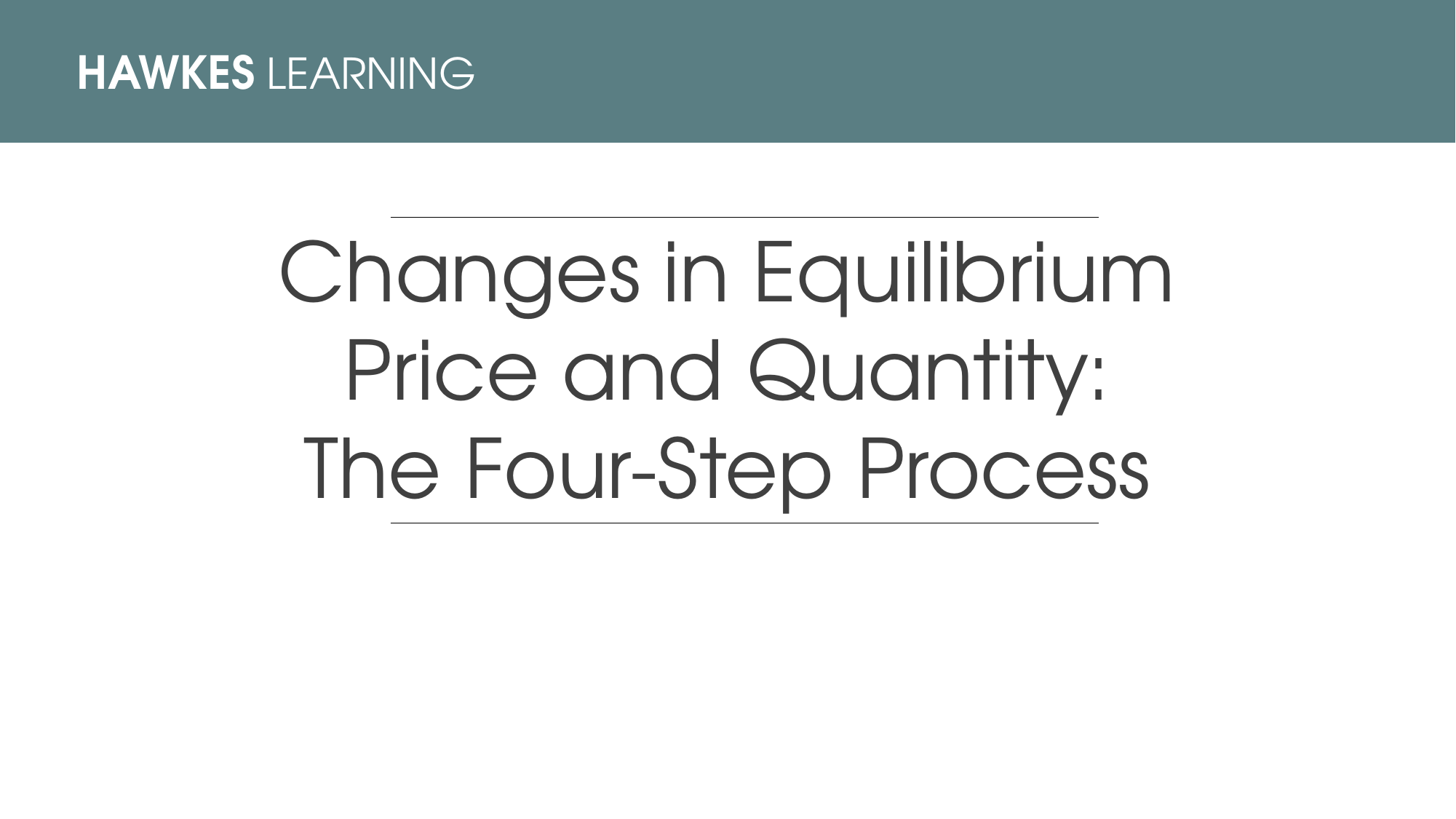

HAWKES LEARNING
Changes in Equilibrium Price and Quantity:
The Four-Step Process